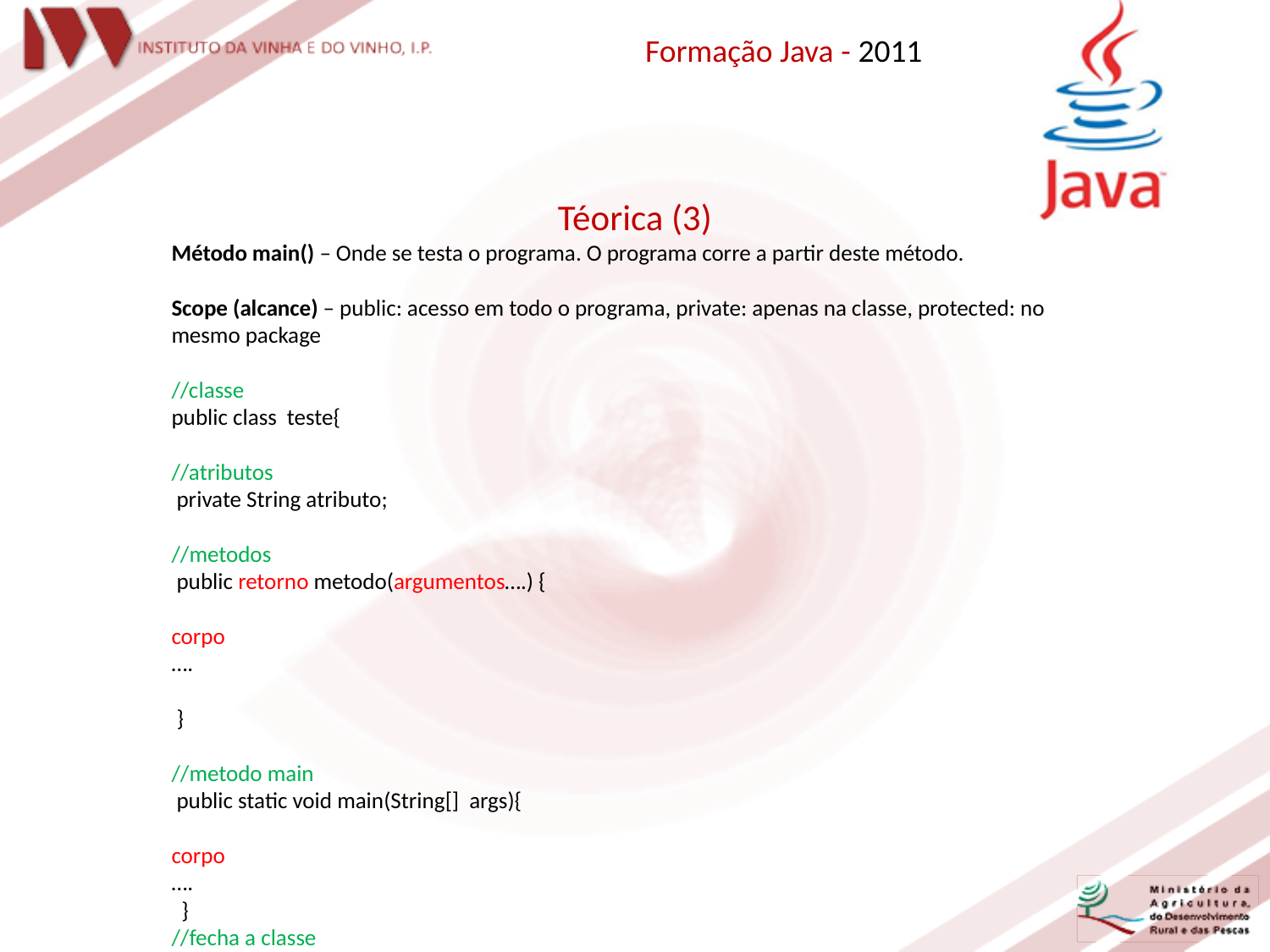

Formação Java - 2011
Téorica (3)
Método main() – Onde se testa o programa. O programa corre a partir deste método.

Scope (alcance) – public: acesso em todo o programa, private: apenas na classe, protected: no mesmo package

//classe
public class  teste{

//atributos
 private String atributo;

//metodos
 public retorno metodo(argumentos….) {

corpo
….

 }

//metodo main
 public static void main(String[]  args){

corpo
….
  }
//fecha a classe
}